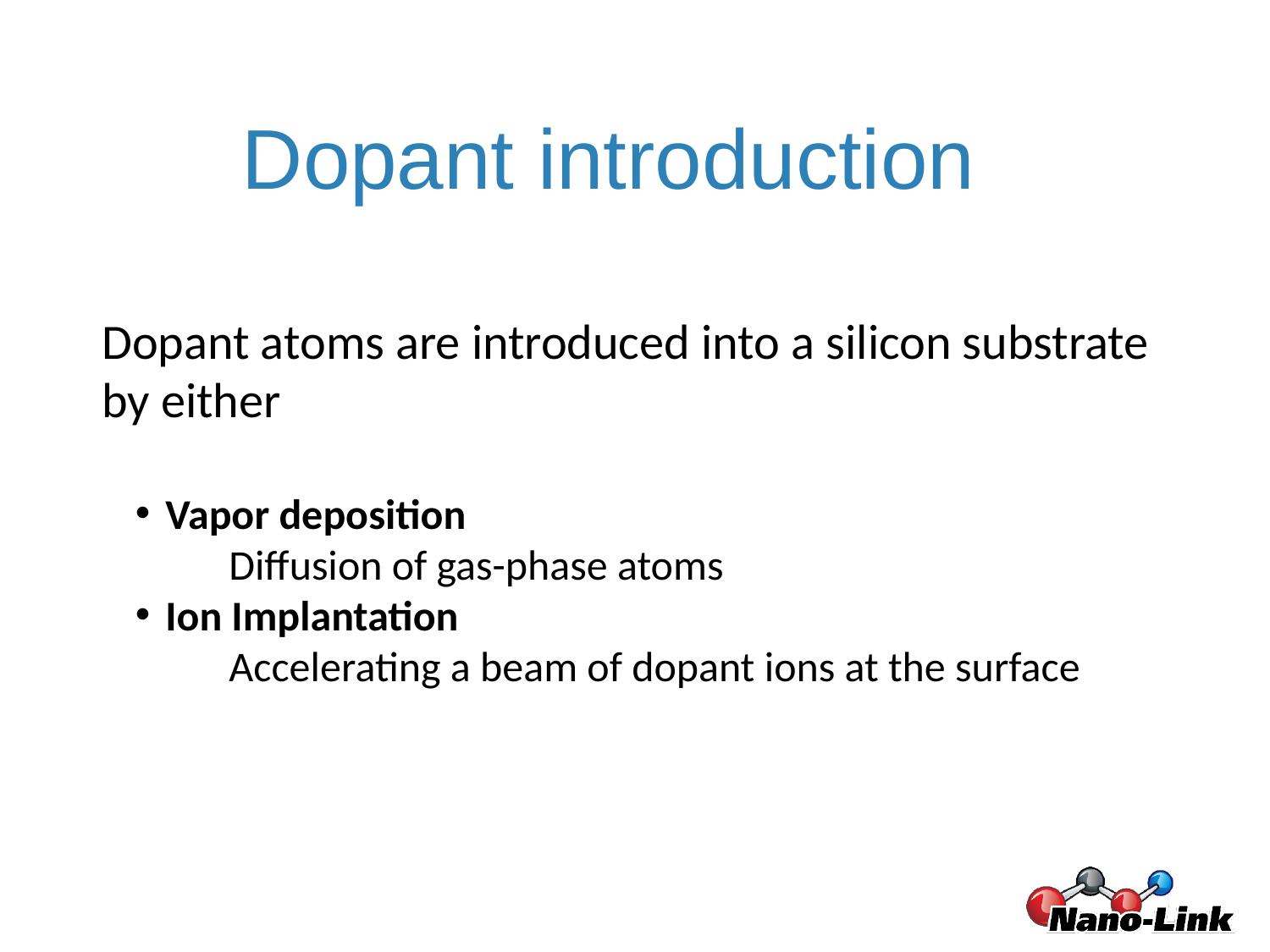

Dopant introduction
Dopant atoms are introduced into a silicon substrate by either

Vapor deposition
Diffusion of gas-phase atoms
Ion Implantation
Accelerating a beam of dopant ions at the surface